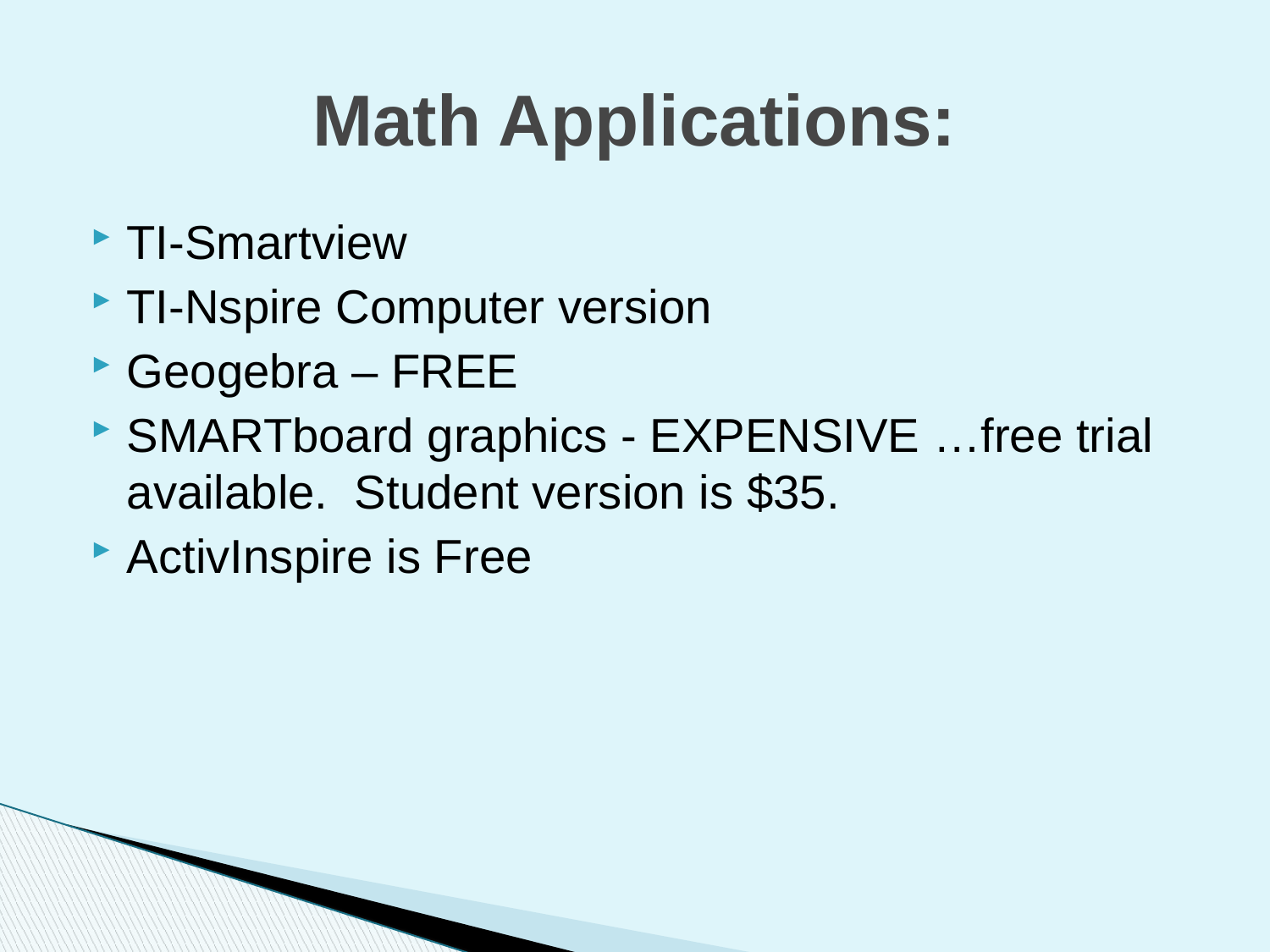

# Math Applications:
TI-Smartview
TI-Nspire Computer version
Geogebra – FREE
SMARTboard graphics - EXPENSIVE …free trial available.  Student version is $35.
ActivInspire is Free